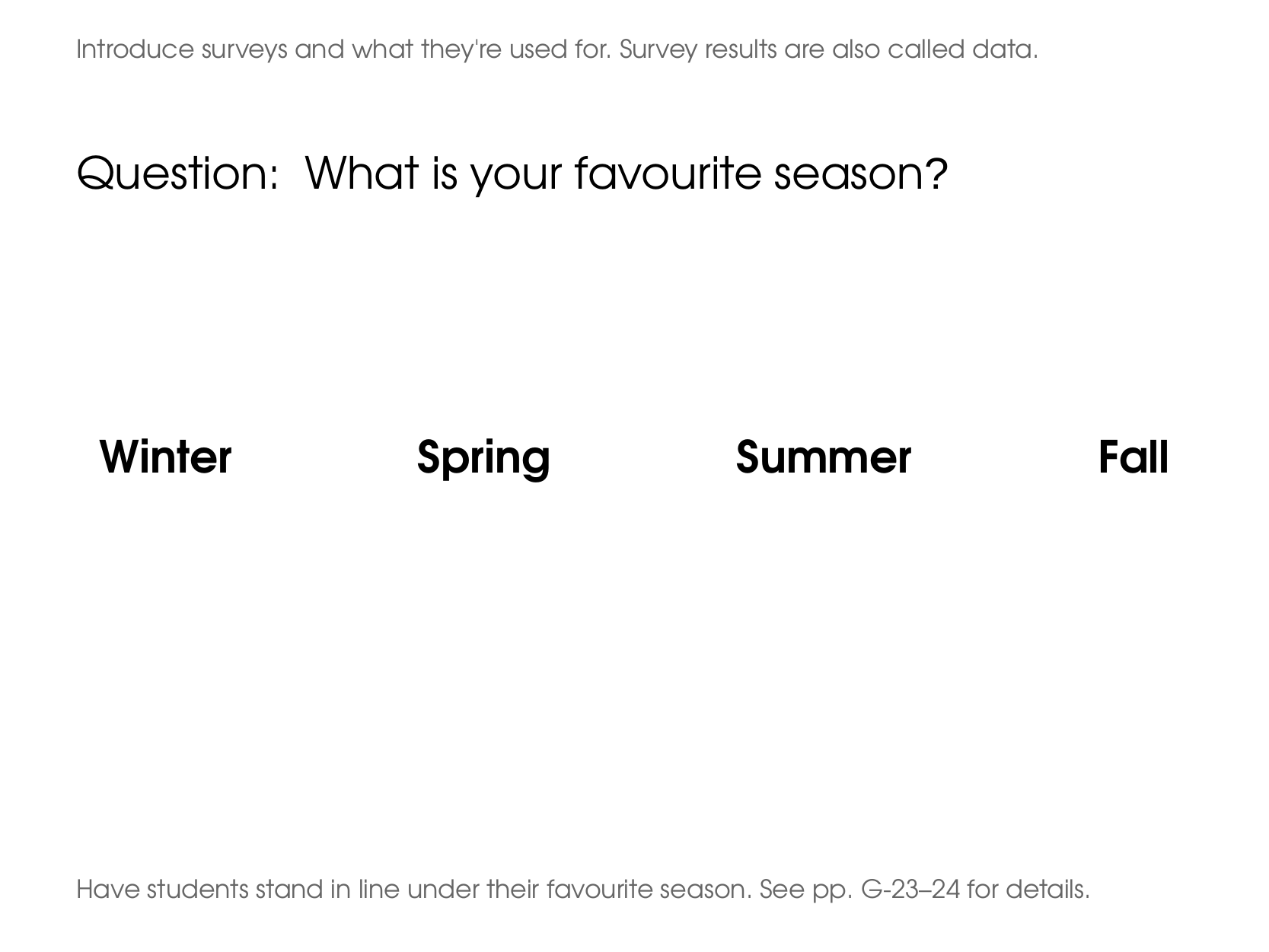

Introduce surveys and what they're used for. Survey results are also called data.
Question:	What is your favourite season?
Winter               Spring               Summer               Fall
Have students stand in line under their favourite season. See pp. G-23–24 for details.